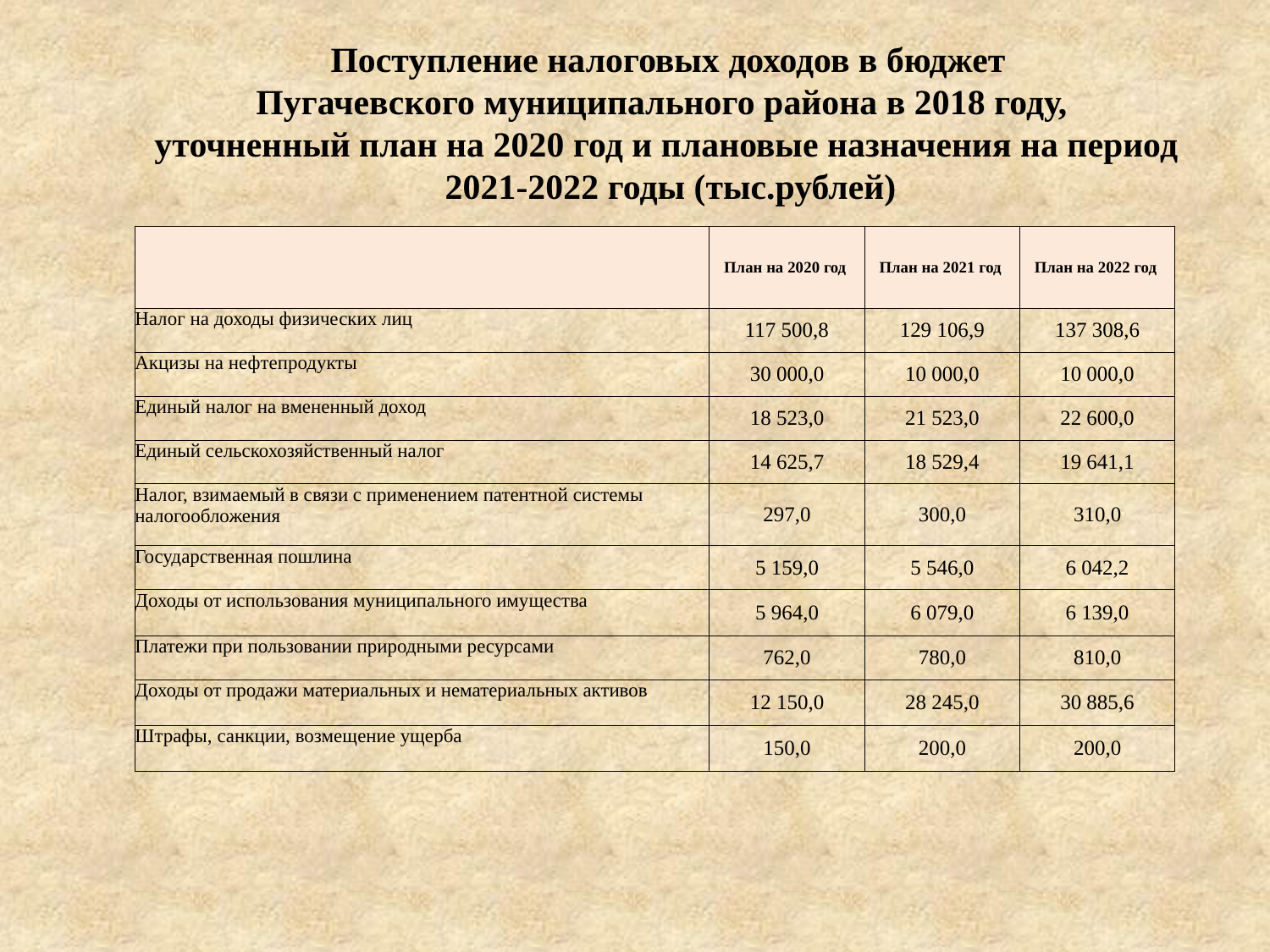

Поступление налоговых доходов в бюджет
Пугачевского муниципального района в 2018 году,
уточненный план на 2020 год и плановые назначения на период
 2021-2022 годы (тыс.рублей)

|  | План на 2020 год | План на 2021 год | План на 2022 год |
| --- | --- | --- | --- |
| Налог на доходы физических лиц | 117 500,8 | 129 106,9 | 137 308,6 |
| Акцизы на нефтепродукты | 30 000,0 | 10 000,0 | 10 000,0 |
| Единый налог на вмененный доход | 18 523,0 | 21 523,0 | 22 600,0 |
| Единый сельскохозяйственный налог | 14 625,7 | 18 529,4 | 19 641,1 |
| Налог, взимаемый в связи с применением патентной системы налогообложения | 297,0 | 300,0 | 310,0 |
| Государственная пошлина | 5 159,0 | 5 546,0 | 6 042,2 |
| Доходы от использования муниципального имущества | 5 964,0 | 6 079,0 | 6 139,0 |
| Платежи при пользовании природными ресурсами | 762,0 | 780,0 | 810,0 |
| Доходы от продажи материальных и нематериальных активов | 12 150,0 | 28 245,0 | 30 885,6 |
| Штрафы, санкции, возмещение ущерба | 150,0 | 200,0 | 200,0 |